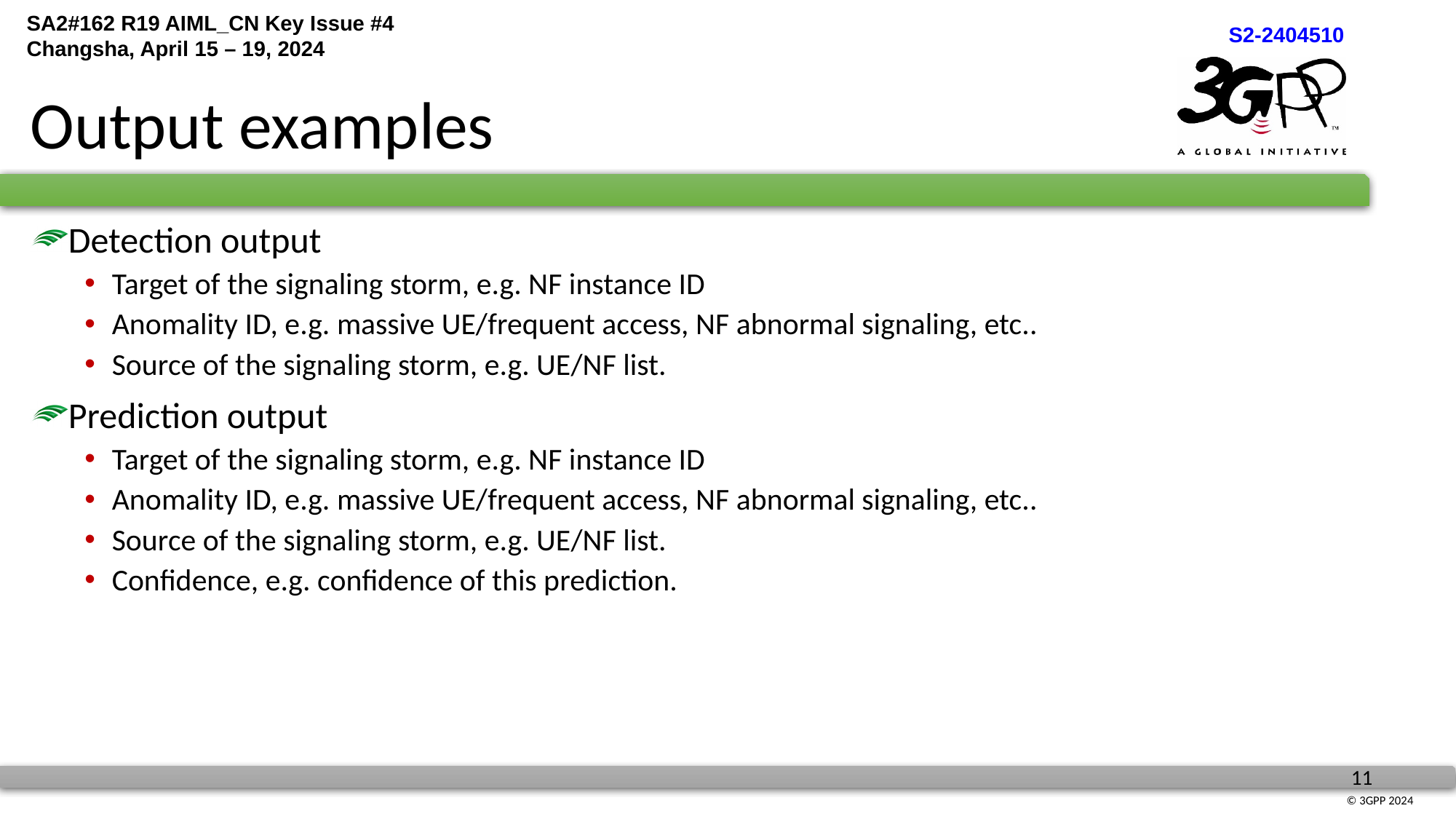

# Output examples
Detection output
Target of the signaling storm, e.g. NF instance ID
Anomality ID, e.g. massive UE/frequent access, NF abnormal signaling, etc..
Source of the signaling storm, e.g. UE/NF list.
Prediction output
Target of the signaling storm, e.g. NF instance ID
Anomality ID, e.g. massive UE/frequent access, NF abnormal signaling, etc..
Source of the signaling storm, e.g. UE/NF list.
Confidence, e.g. confidence of this prediction.